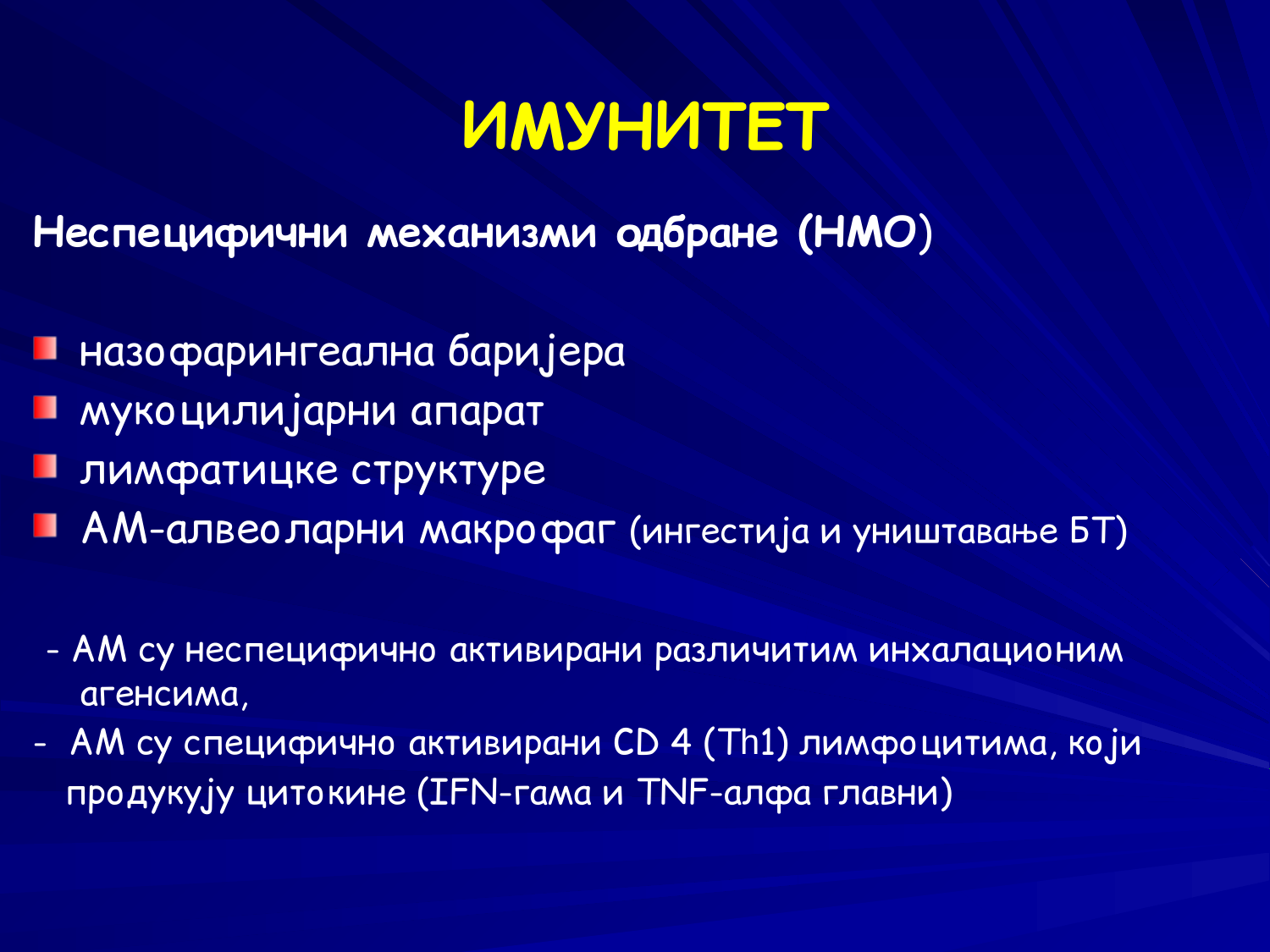

# ИМУНИТЕТ
Неспецифични механизми одбране (НМО)

назофарингеална баријера
мукоцилијарни апарат
лимфатицке структуре
АМ-алвеоларни макрофаг (ингестија и уништавање БТ)

 - АМ су неспецифично активирани различитим инхалационим агенсима,
-  АМ су специфично активирани CD 4 (Тh1) лимфоцитима, који
   продукују цитокине (IFN-гама и ТNF-алфа главни)